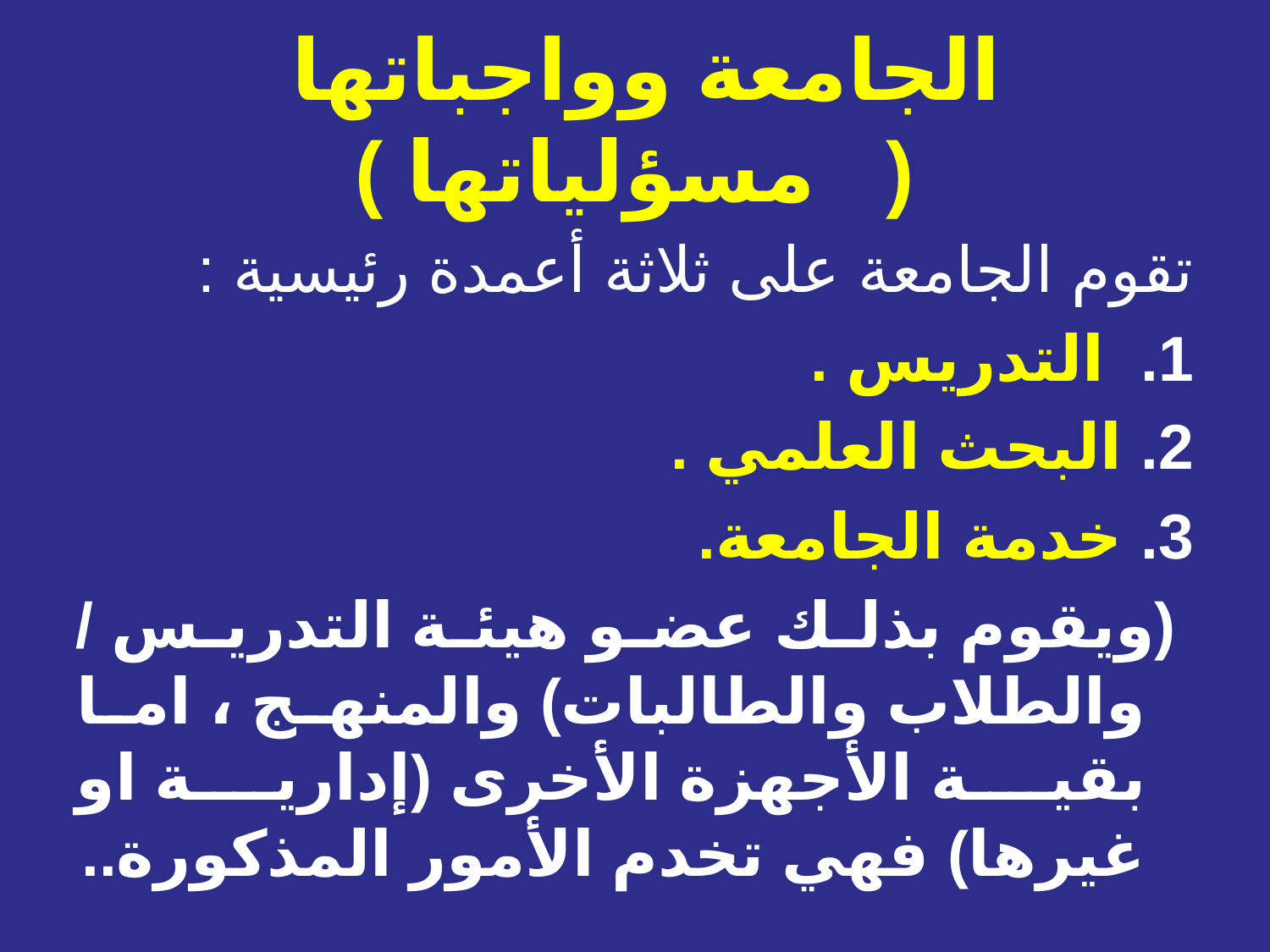

# الجامعة وواجباتها (   مسؤلياتها )
تقوم الجامعة على ثلاثة أعمدة رئيسية :
 التدريس .
البحث العلمي .
خدمة الجامعة.
 (ويقوم بذلك عضو هيئة التدريس / والطلاب والطالبات) والمنهج ، اما بقية الأجهزة الأخرى (إدارية او غيرها) فهي تخدم الأمور المذكورة..